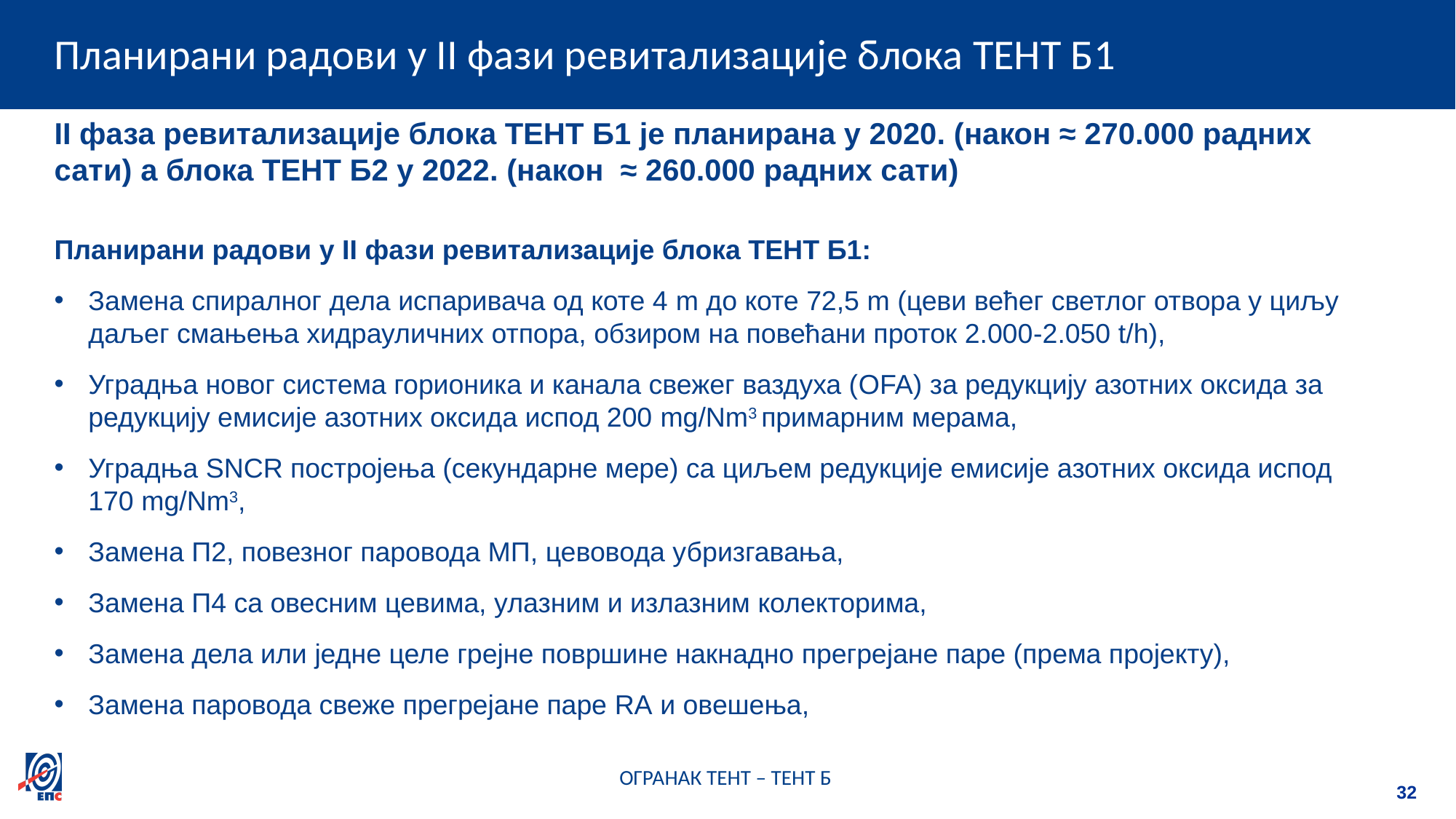

# Планирани радови у II фази ревитализације блока ТЕНТ Б1
II фаза ревитализације блока ТЕНТ Б1 је планирана у 2020. (након ≈ 270.000 радних сати) a блока ТЕНТ Б2 у 2022. (након  ≈ 260.000 радних сати)

Планирани радови у II фази ревитализације блока ТЕНТ Б1:
Замена спиралног дела испаривача од коте 4 m до коте 72,5 m (цеви већег светлог отвора у циљу даљег смањења хидрауличних отпора, обзиром на повећани проток 2.000-2.050 t/h),
Уградња новог система горионика и канала свежег ваздуха (OFA) за редукцију азотних оксида за редукцију емисије азотних оксида испод 200 mg/Nm3 примарним мерама,
Уградња SNCR постројења (секундарне мере) са циљем редукције емисије азотних оксида испод     170 mg/Nm3,
Замена П2, повезног паровода МП, цевовода убризгавања,
Замена П4 са овесним цевима, улазним и излазним колекторима,
Замена дела или једне целе грејне површине накнадно прегрејане паре (према пројекту),
Замена паровода свеже прегрејане паре RA и овешења,
ОГРАНАК ТЕНТ – ТЕНТ Б